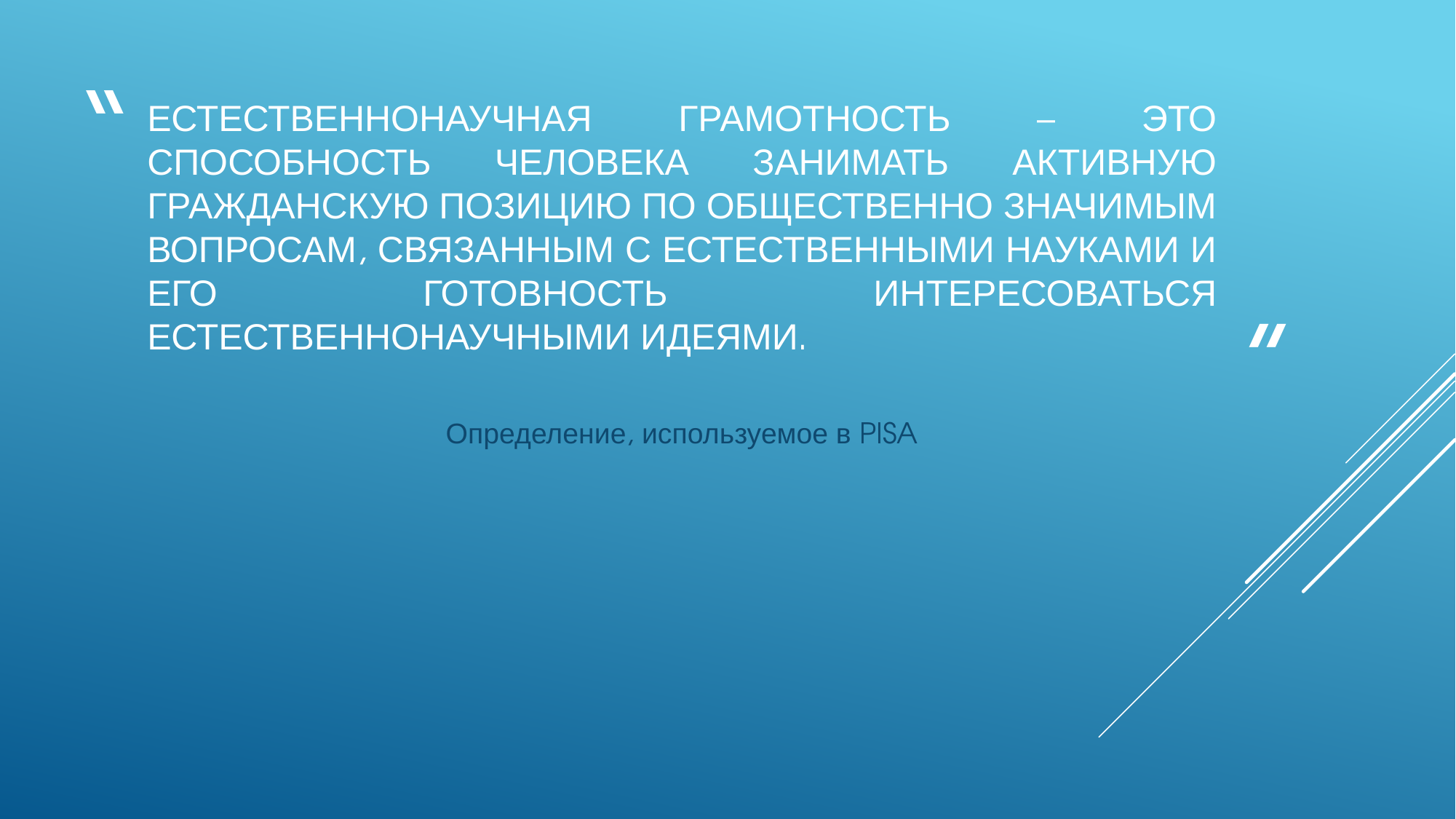

# Естественнонаучная грамотность – это способность человека занимать активную гражданскую позицию по общественно значимым вопросам, связанным с естественными науками и его готовность интересоваться естественнонаучными идеями.
Определение, используемое в PISA